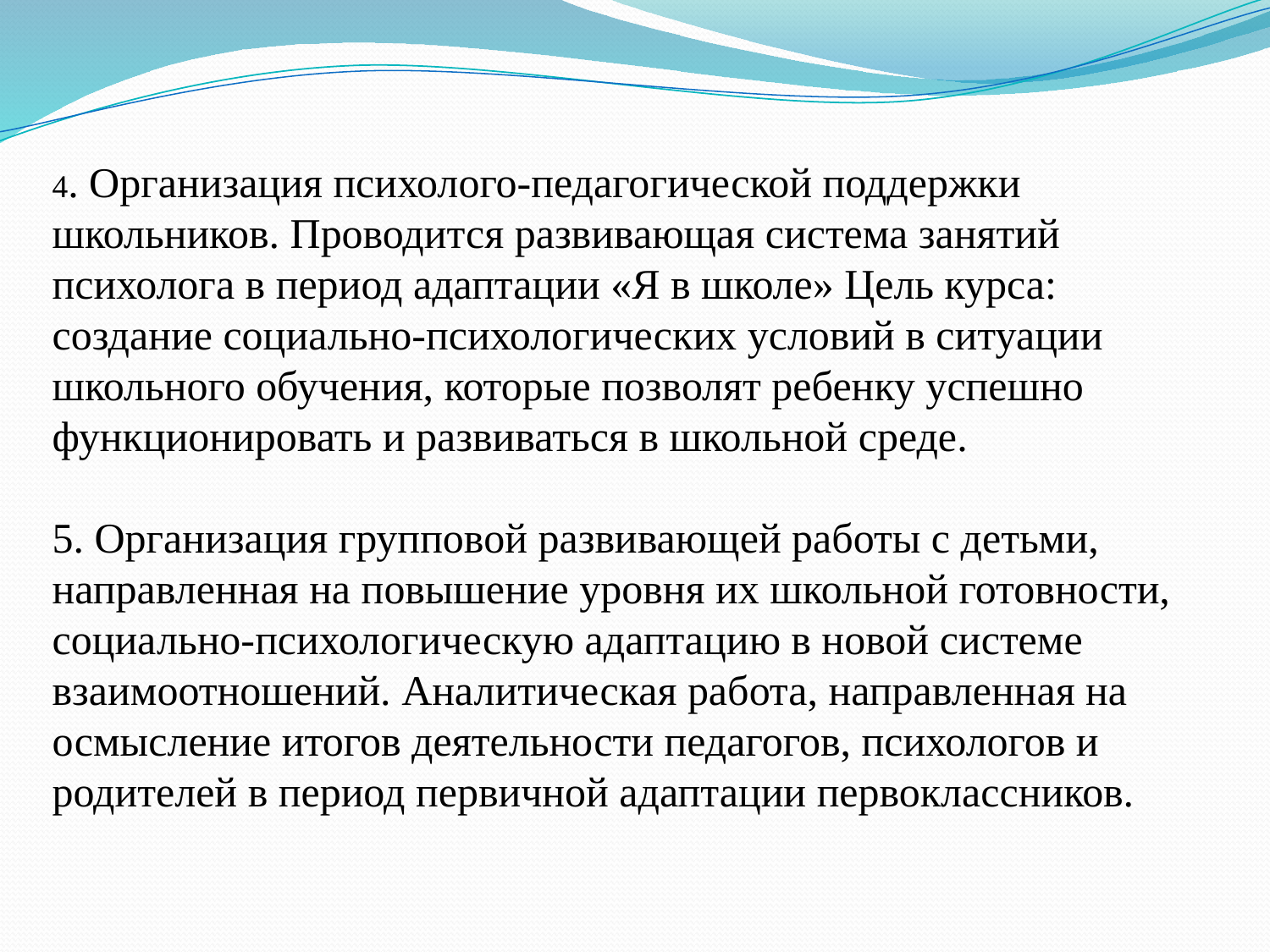

4. Организация психолого-педагогической поддержки школьников. Проводится развивающая система занятий психолога в период адаптации «Я в школе» Цель курса: создание социально-психологических условий в ситуации школьного обучения, которые позволят ребенку успешно функционировать и развиваться в школьной среде.

5. Организация групповой развивающей работы с детьми, направленная на повышение уровня их школьной готовности, социально-психологическую адаптацию в новой системе взаимоотношений. Аналитическая работа, направленная на осмысление итогов деятельности педагогов, психологов и родителей в период первичной адаптации первоклассников.